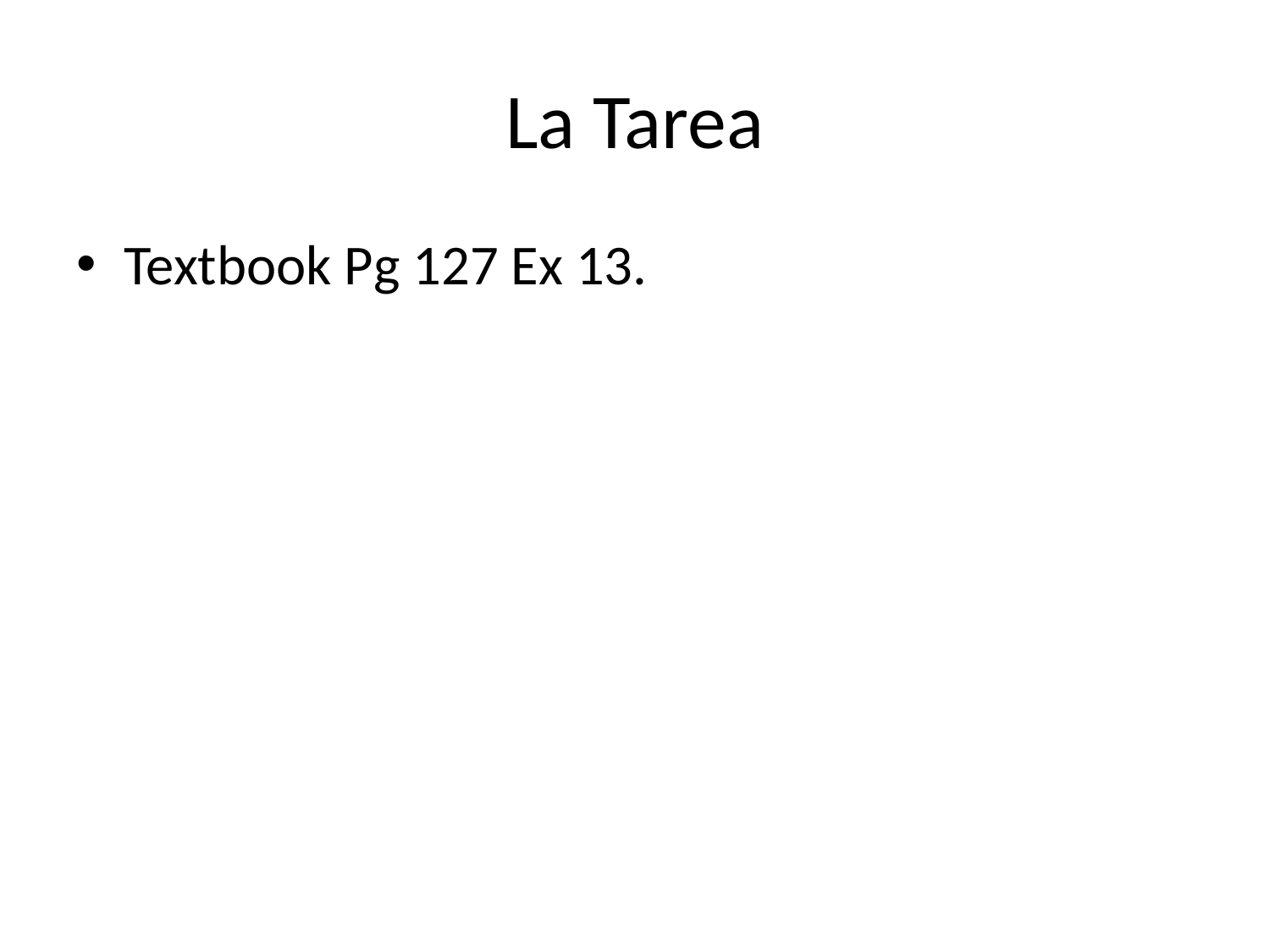

# La Tarea
Textbook Pg 127 Ex 13.